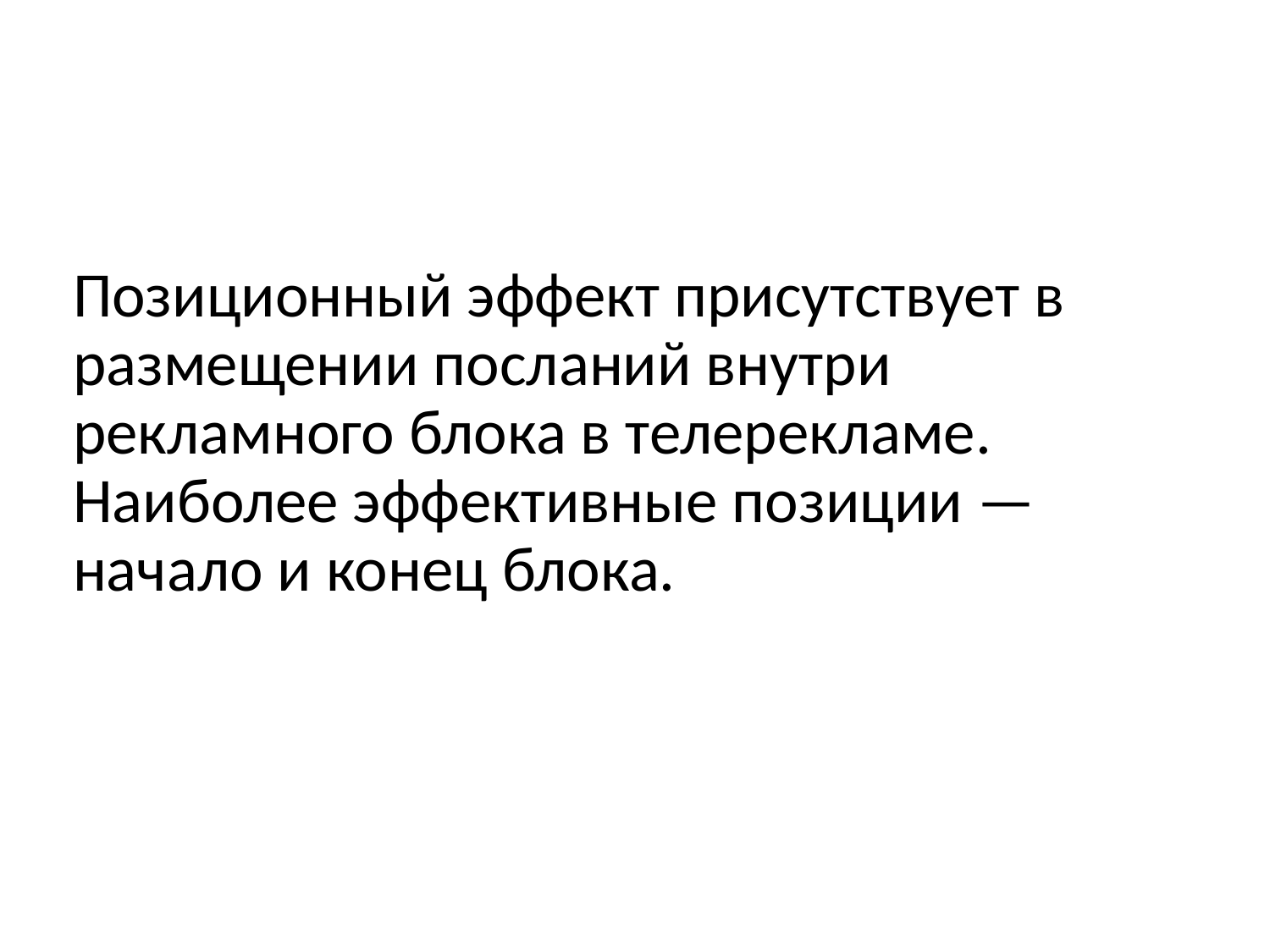

Позиционный эффект присутствует в размещении посланий внутри рекламного блока в телерекламе. Наиболее эффективные позиции — начало и конец блока.